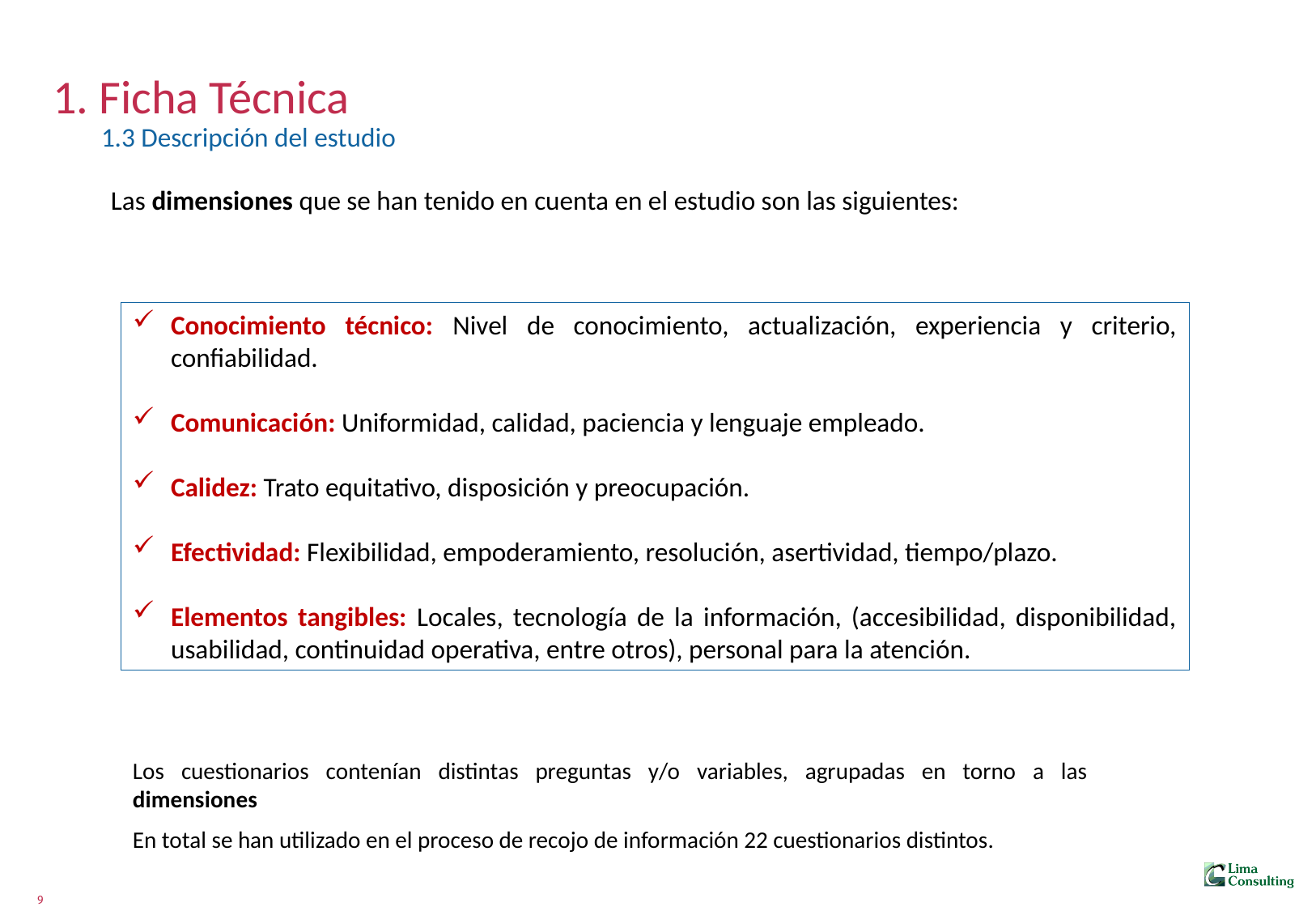

# 1. Ficha Técnica 1.3 Descripción del estudio
Las dimensiones que se han tenido en cuenta en el estudio son las siguientes:
Conocimiento técnico: Nivel de conocimiento, actualización, experiencia y criterio, confiabilidad.

Comunicación: Uniformidad, calidad, paciencia y lenguaje empleado.

Calidez: Trato equitativo, disposición y preocupación.

Efectividad: Flexibilidad, empoderamiento, resolución, asertividad, tiempo/plazo.

Elementos tangibles: Locales, tecnología de la información, (accesibilidad, disponibilidad, usabilidad, continuidad operativa, entre otros), personal para la atención.
Los cuestionarios contenían distintas preguntas y/o variables, agrupadas en torno a las dimensiones
En total se han utilizado en el proceso de recojo de información 22 cuestionarios distintos.